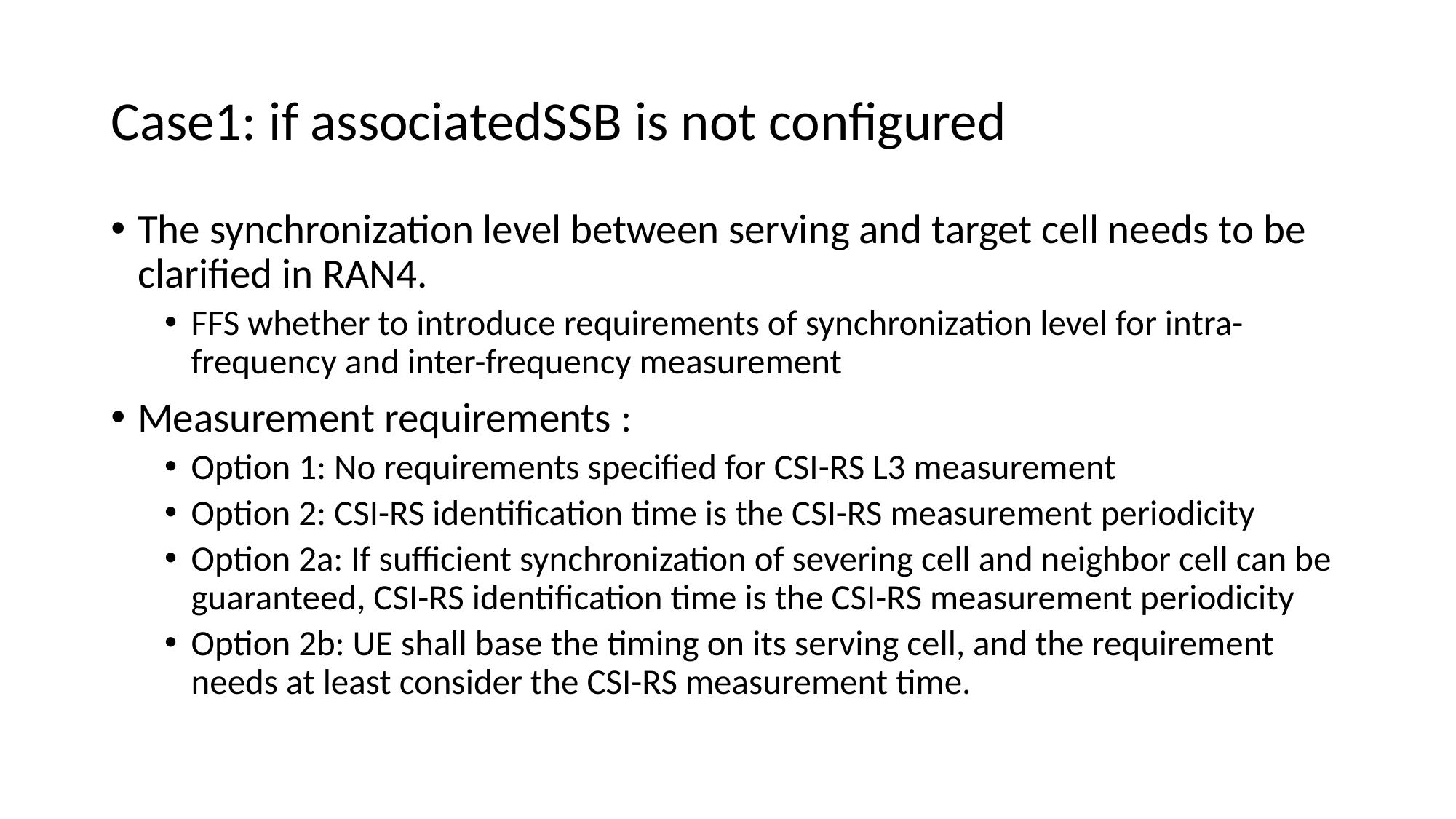

# Case1: if associatedSSB is not configured
The synchronization level between serving and target cell needs to be clarified in RAN4.
FFS whether to introduce requirements of synchronization level for intra-frequency and inter-frequency measurement
Measurement requirements :
Option 1: No requirements specified for CSI-RS L3 measurement
Option 2: CSI-RS identification time is the CSI-RS measurement periodicity
Option 2a: If sufficient synchronization of severing cell and neighbor cell can be guaranteed, CSI-RS identification time is the CSI-RS measurement periodicity
Option 2b: UE shall base the timing on its serving cell, and the requirement needs at least consider the CSI-RS measurement time.